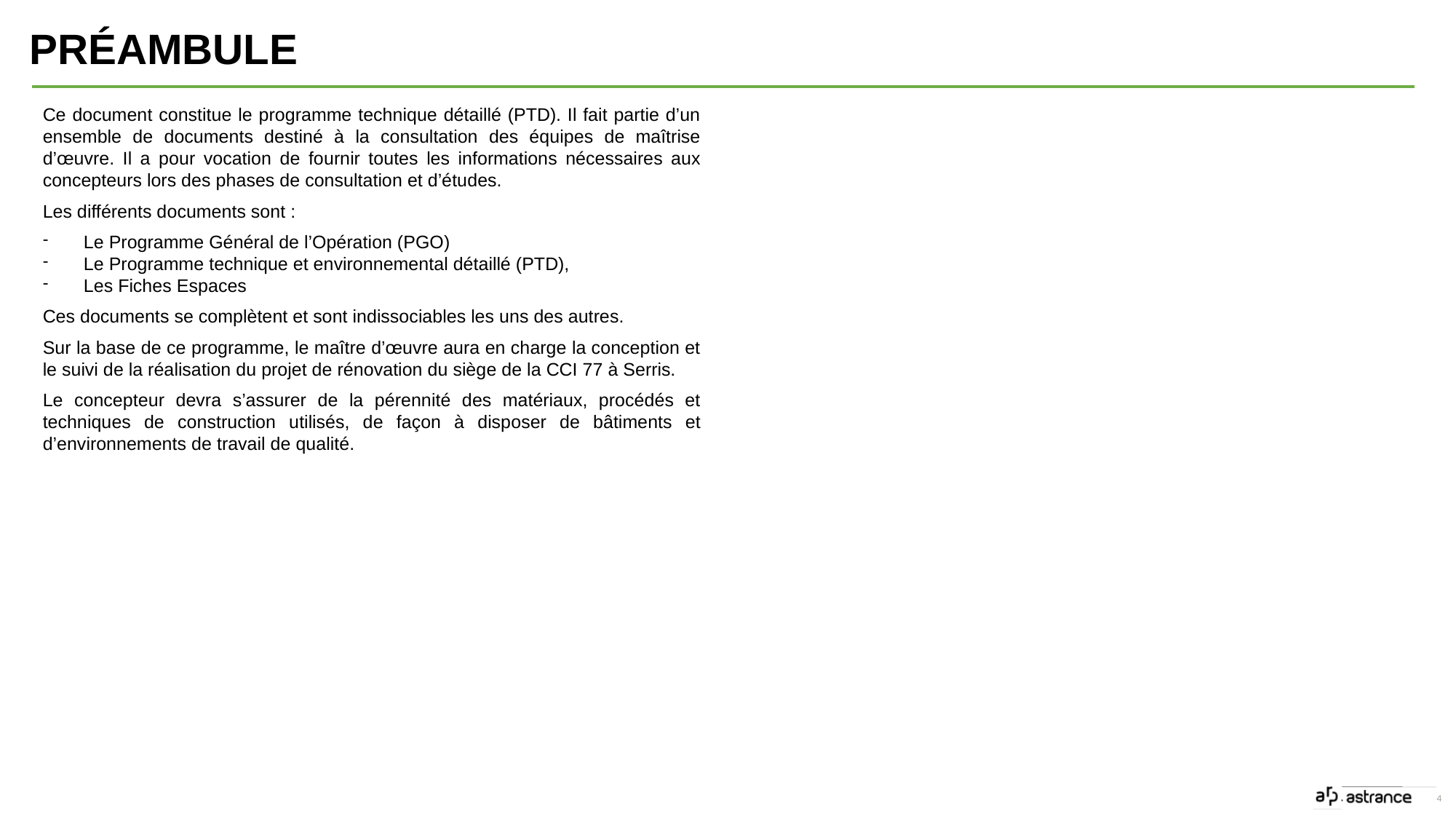

Préambule
Ce document constitue le programme technique détaillé (PTD). Il fait partie d’un ensemble de documents destiné à la consultation des équipes de maîtrise d’œuvre. Il a pour vocation de fournir toutes les informations nécessaires aux concepteurs lors des phases de consultation et d’études.
Les différents documents sont :
Le Programme Général de l’Opération (PGO)
Le Programme technique et environnemental détaillé (PTD),
Les Fiches Espaces
Ces documents se complètent et sont indissociables les uns des autres.
Sur la base de ce programme, le maître d’œuvre aura en charge la conception et le suivi de la réalisation du projet de rénovation du siège de la CCI 77 à Serris.
Le concepteur devra s’assurer de la pérennité des matériaux, procédés et techniques de construction utilisés, de façon à disposer de bâtiments et d’environnements de travail de qualité.
4